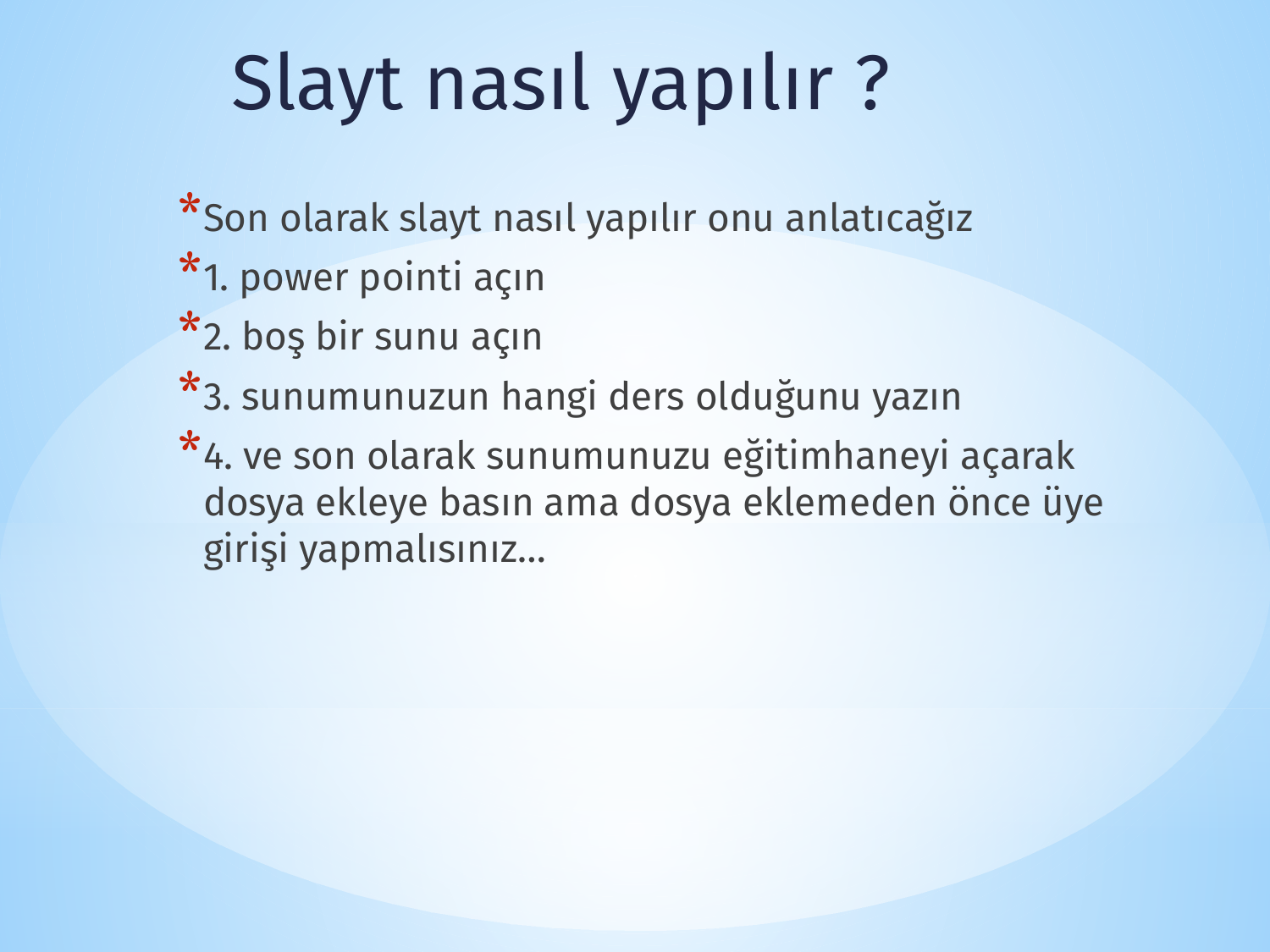

# Slayt nasıl yapılır ?
Son olarak slayt nasıl yapılır onu anlatıcağız
1. power pointi açın
2. boş bir sunu açın
3. sunumunuzun hangi ders olduğunu yazın
4. ve son olarak sunumunuzu eğitimhaneyi açarak dosya ekleye basın ama dosya eklemeden önce üye girişi yapmalısınız…